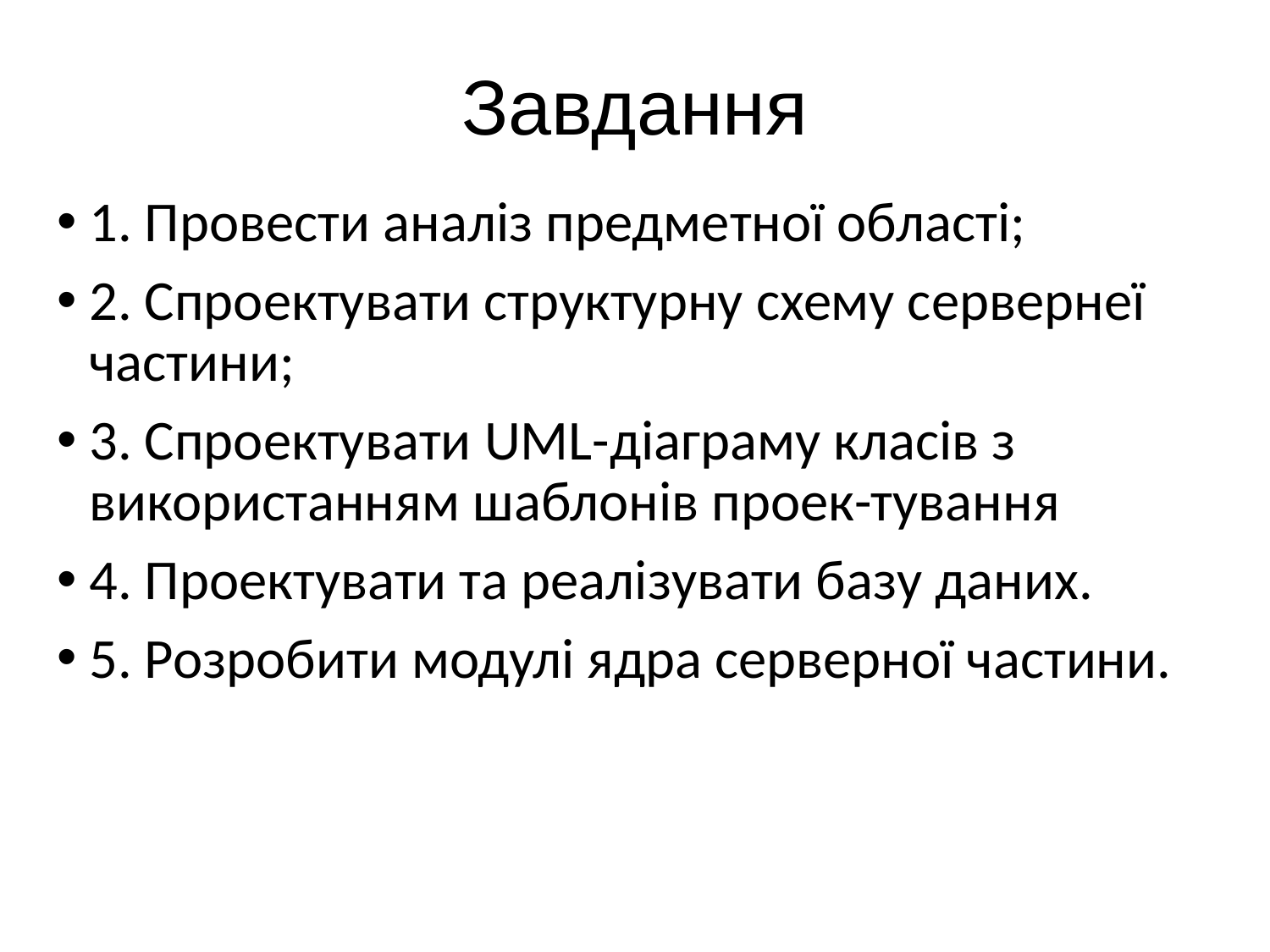

# Завдання
1. Провести аналіз предметної області;
2. Спроектувати структурну схему сервернеї частини;
3. Спроектувати UML-діаграму класів з використанням шаблонів проек-тування
4. Проектувати та реалізувати базу даних.
5. Розробити модулі ядра серверної частини.